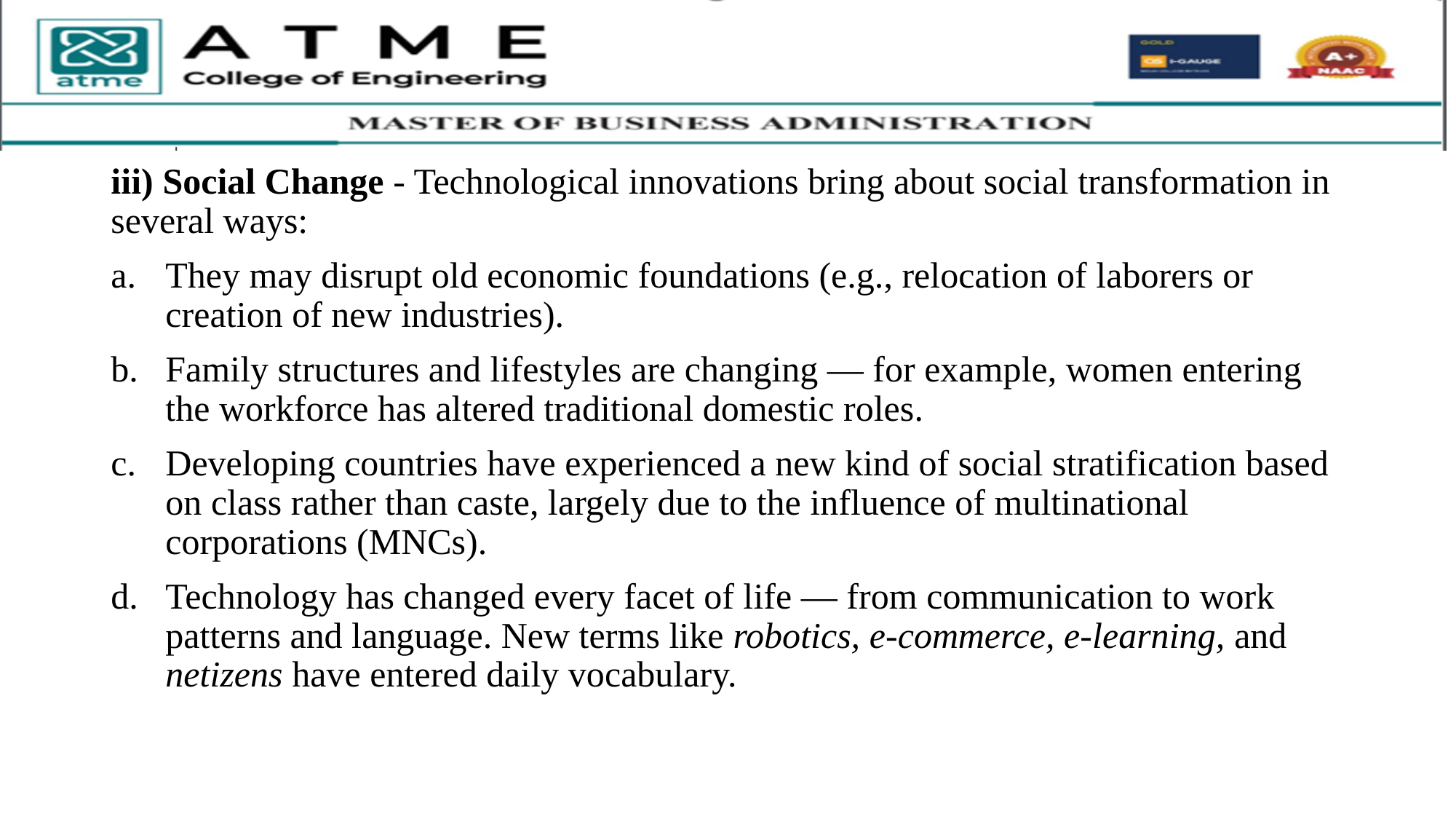

iii) Social Change - Technological innovations bring about social transformation in several ways:
They may disrupt old economic foundations (e.g., relocation of laborers or creation of new industries).
Family structures and lifestyles are changing — for example, women entering the workforce has altered traditional domestic roles.
Developing countries have experienced a new kind of social stratification based on class rather than caste, largely due to the influence of multinational corporations (MNCs).
Technology has changed every facet of life — from communication to work patterns and language. New terms like robotics, e-commerce, e-learning, and netizens have entered daily vocabulary.